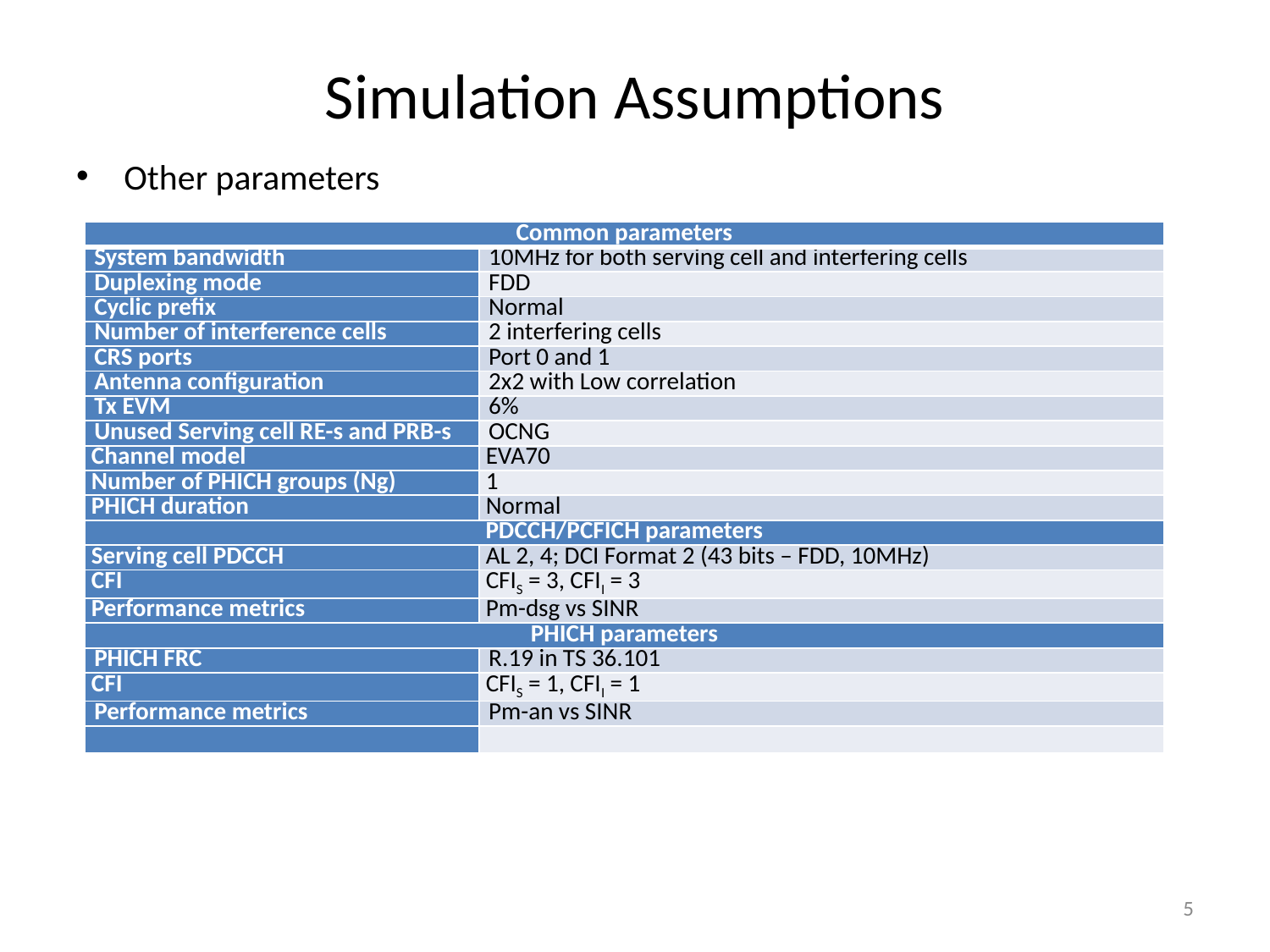

# Simulation Assumptions
Other parameters
| Common parameters |  |
| --- | --- |
| System bandwidth | 10MHz for both serving cell and interfering cells |
| Duplexing mode | FDD |
| Cyclic prefix | Normal |
| Number of interference cells | 2 interfering cells |
| CRS ports | Port 0 and 1 |
| Antenna configuration | 2x2 with Low correlation |
| Tx EVM | 6% |
| Unused Serving cell RE-s and PRB-s | OCNG |
| Channel model | EVA70 |
| Number of PHICH groups (Ng) | 1 |
| PHICH duration | Normal |
| PDCCH/PCFICH parameters |  |
| Serving cell PDCCH | AL 2, 4; DCI Format 2 (43 bits – FDD, 10MHz) |
| CFI | CFIS = 3, CFII = 3 |
| Performance metrics | Pm-dsg vs SINR |
| PHICH parameters |  |
| PHICH FRC | R.19 in TS 36.101 |
| CFI | CFIS = 1, CFII = 1 |
| Performance metrics | Pm-an vs SINR |
|  |  |
5